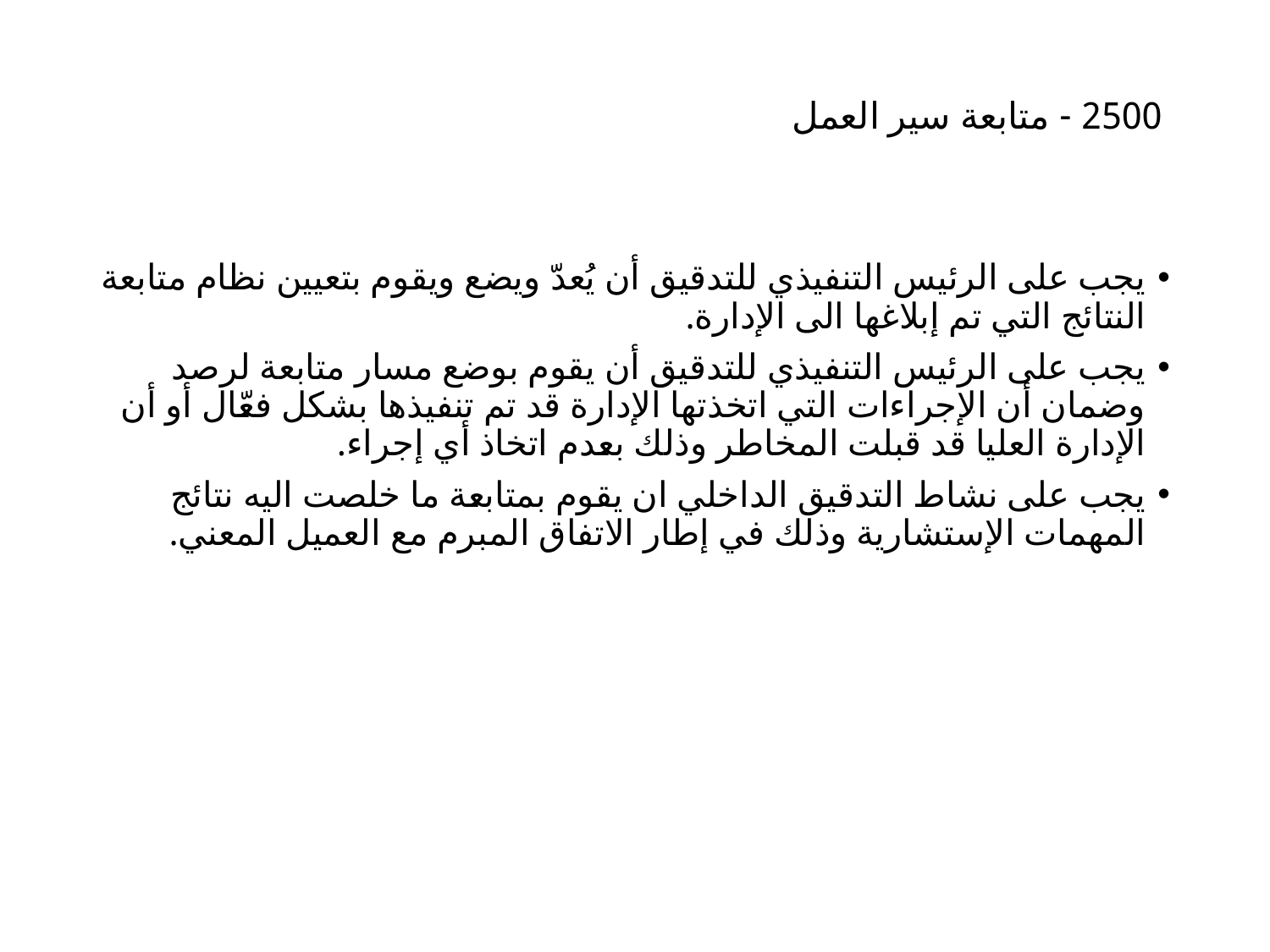

# 2500 - متابعة سير العمل
يجب على الرئيس التنفيذي للتدقيق أن يُعدّ ويضع ويقوم بتعيين نظام متابعة النتائج التي تم إبلاغها الى الإدارة.
يجب على الرئيس التنفيذي للتدقيق أن يقوم بوضع مسار متابعة لرصد وضمان أن الإجراءات التي اتخذتها الإدارة قد تم تنفيذها بشكل فعّال أو أن الإدارة العليا قد قبلت المخاطر وذلك بعدم اتخاذ أي إجراء.
يجب على نشاط التدقيق الداخلي ان يقوم بمتابعة ما خلصت اليه نتائج المهمات الإستشارية وذلك في إطار الاتفاق المبرم مع العميل المعني.